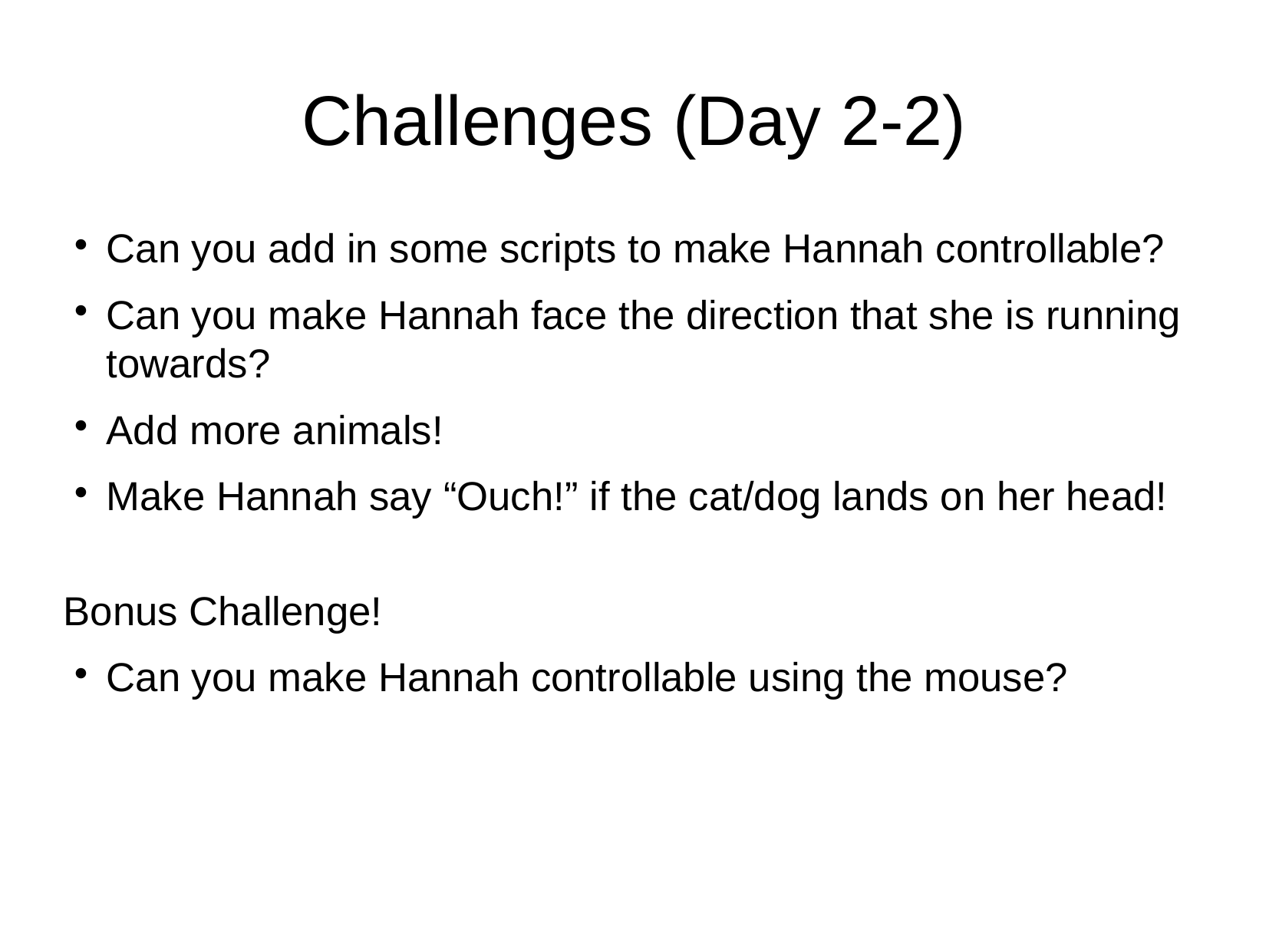

Challenges (Day 2-2)
Can you add in some scripts to make Hannah controllable?
Can you make Hannah face the direction that she is running towards?
Add more animals!
Make Hannah say “Ouch!” if the cat/dog lands on her head!

Bonus Challenge!
Can you make Hannah controllable using the mouse?